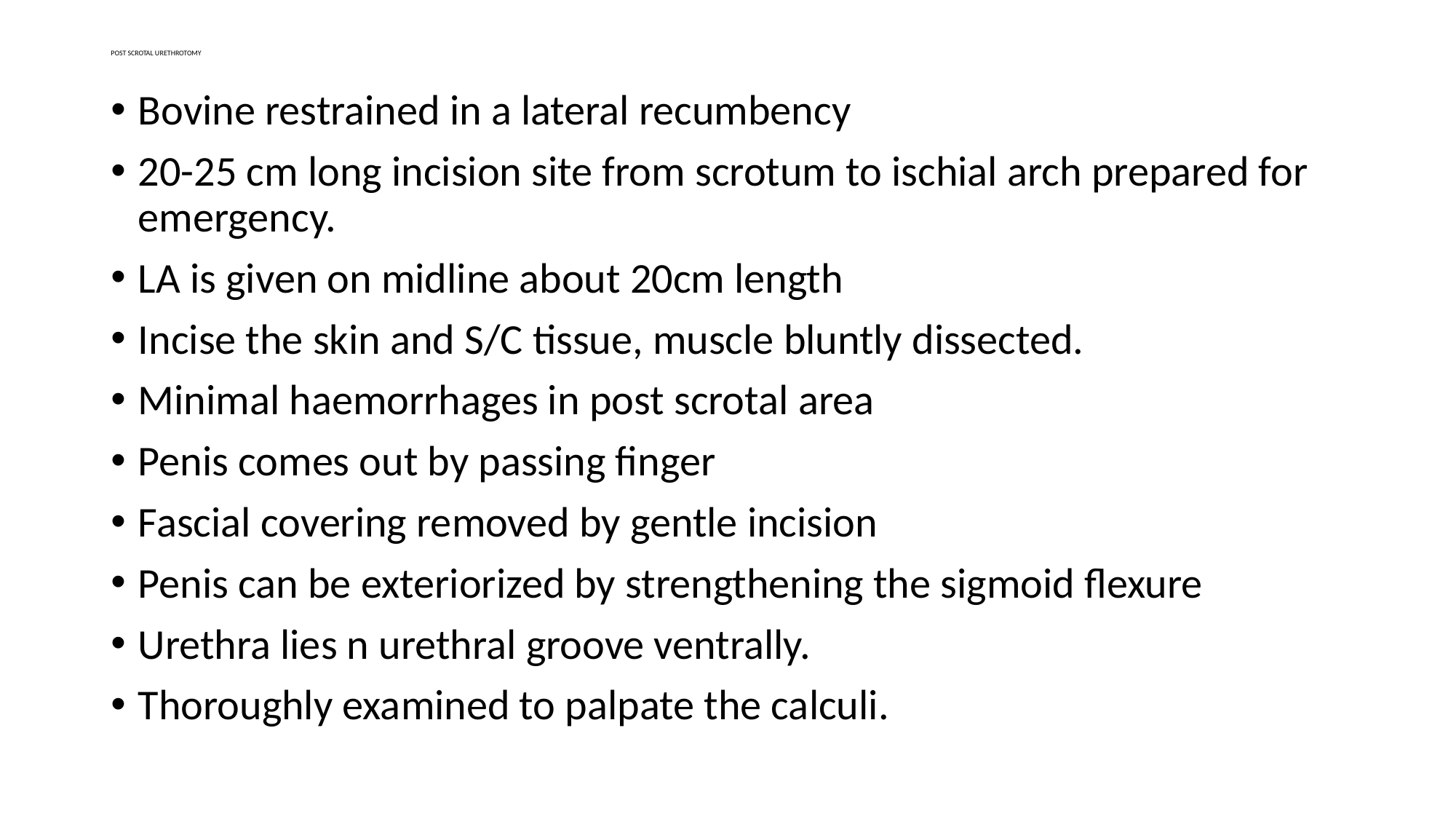

# POST SCROTAL URETHROTOMY
Bovine restrained in a lateral recumbency
20-25 cm long incision site from scrotum to ischial arch prepared for emergency.
LA is given on midline about 20cm length
Incise the skin and S/C tissue, muscle bluntly dissected.
Minimal haemorrhages in post scrotal area
Penis comes out by passing finger
Fascial covering removed by gentle incision
Penis can be exteriorized by strengthening the sigmoid flexure
Urethra lies n urethral groove ventrally.
Thoroughly examined to palpate the calculi.